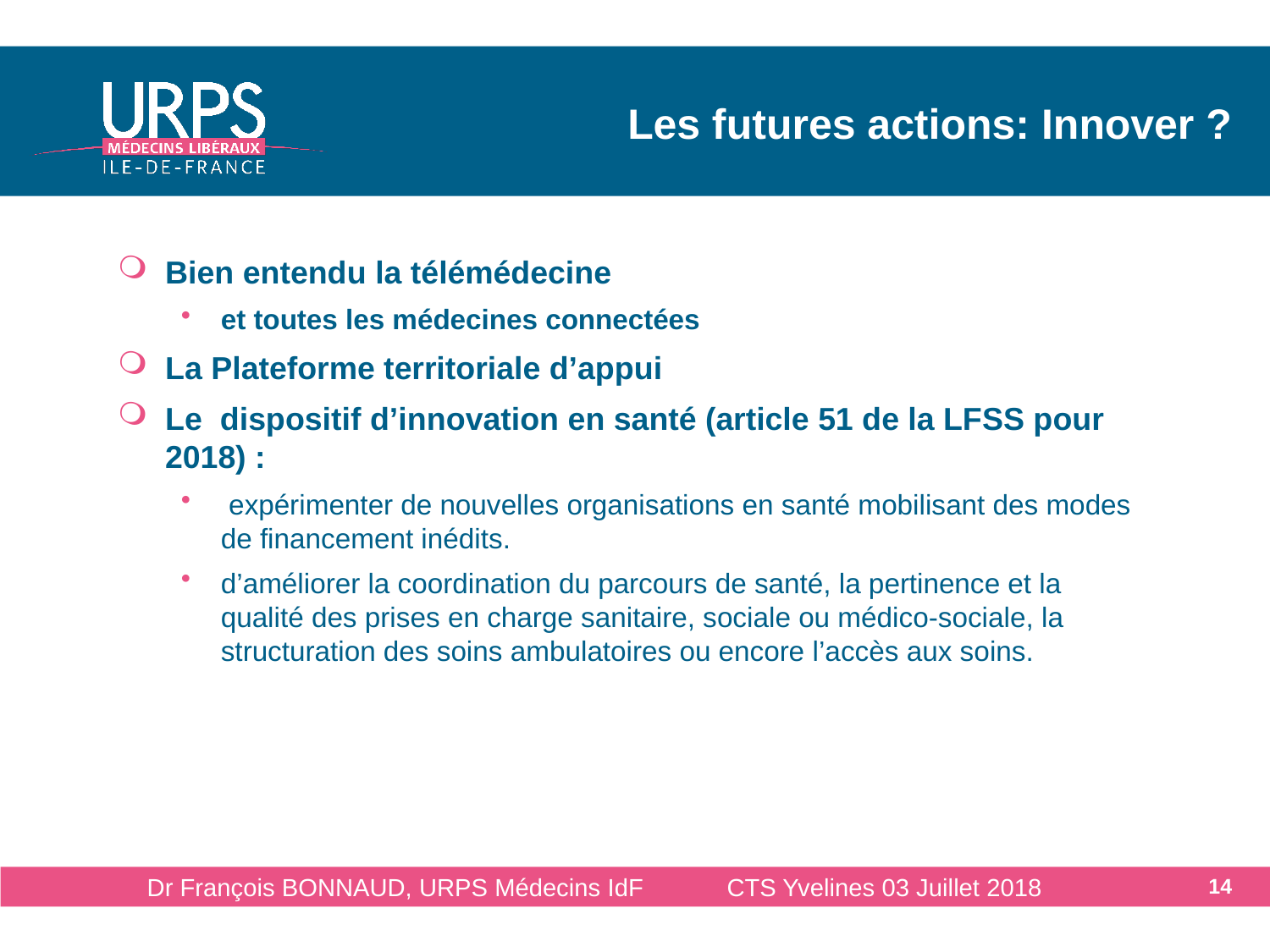

# Les futures actions: Innover ?
Bien entendu la télémédecine
et toutes les médecines connectées
La Plateforme territoriale d’appui
Le  dispositif d’innovation en santé (article 51 de la LFSS pour 2018) :
 expérimenter de nouvelles organisations en santé mobilisant des modes de financement inédits.
d’améliorer la coordination du parcours de santé, la pertinence et la qualité des prises en charge sanitaire, sociale ou médico-sociale, la structuration des soins ambulatoires ou encore l’accès aux soins.

Dr François BONNAUD, URPS Médecins IdF            CTS Yvelines 03 Juillet 2018
14